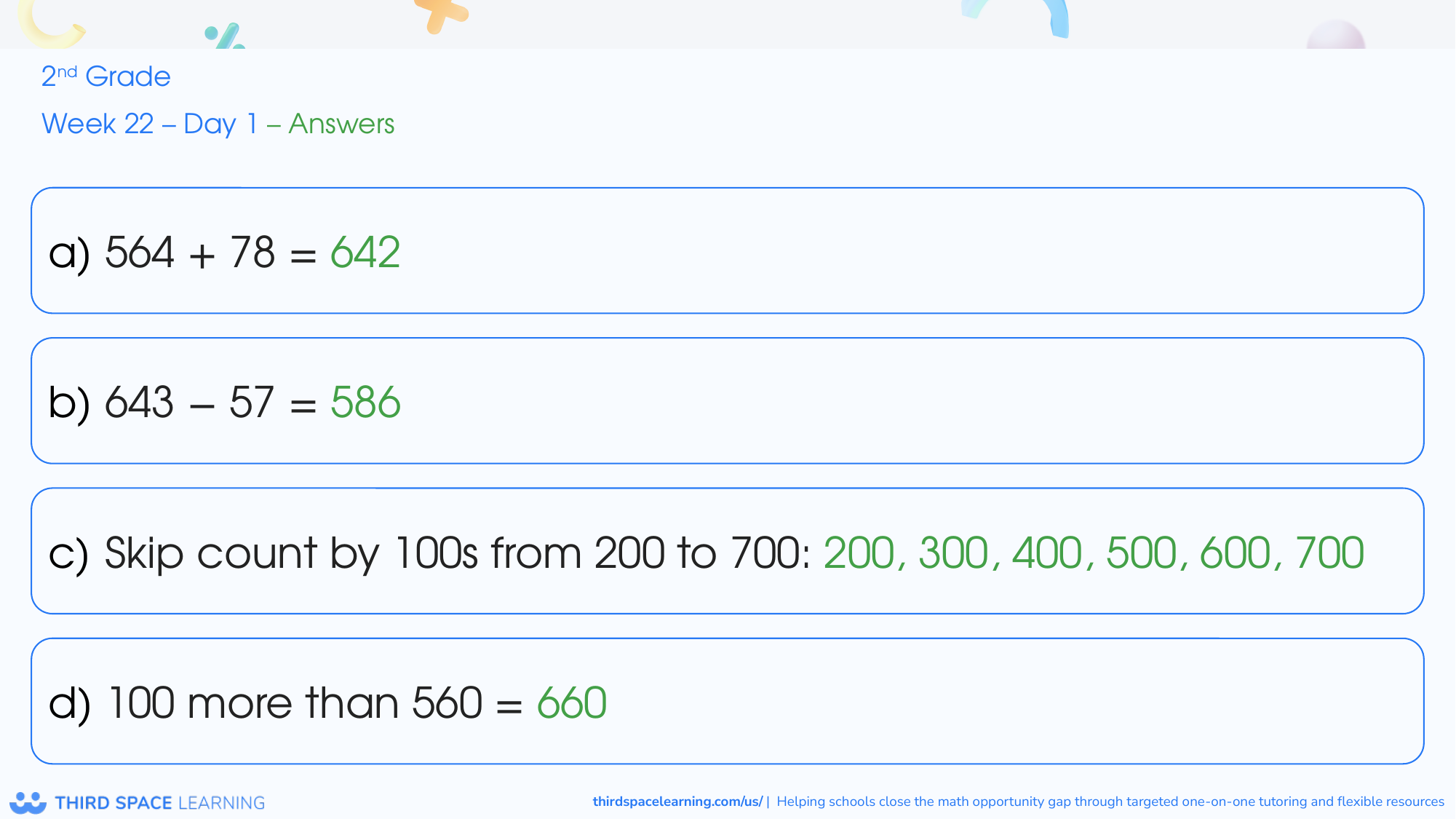

2nd Grade
Week 22 – Day 1 – Answers
564 + 78 = 642
643 − 57 = 586
Skip count by 100s from 200 to 700: 200, 300, 400, 500, 600, 700
100 more than 560 = 660